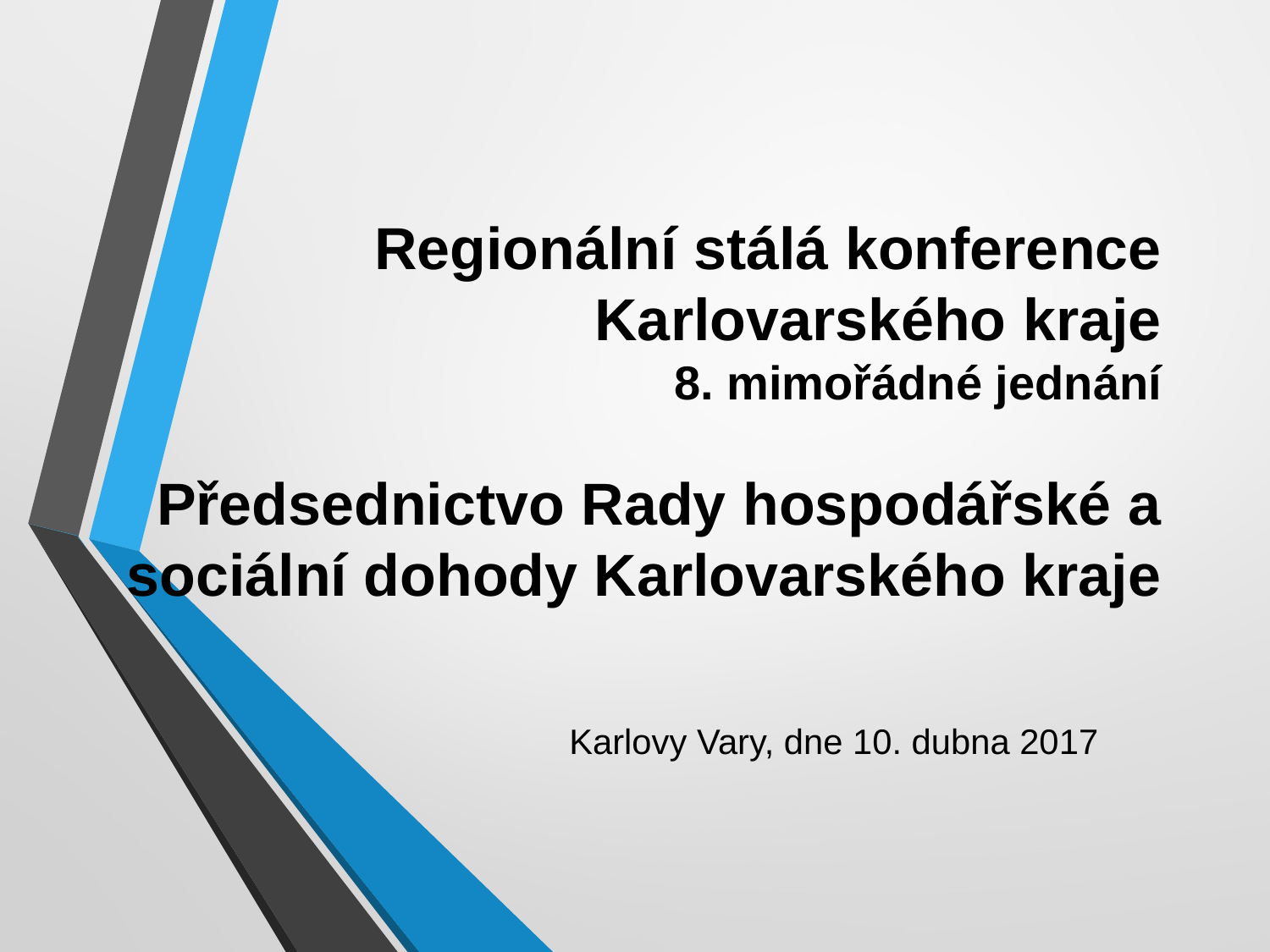

# Regionální stálá konference Karlovarského kraje 8. mimořádné jednání Předsednictvo Rady hospodářské a sociální dohody Karlovarského kraje

Karlovy Vary, dne 10. dubna 2017